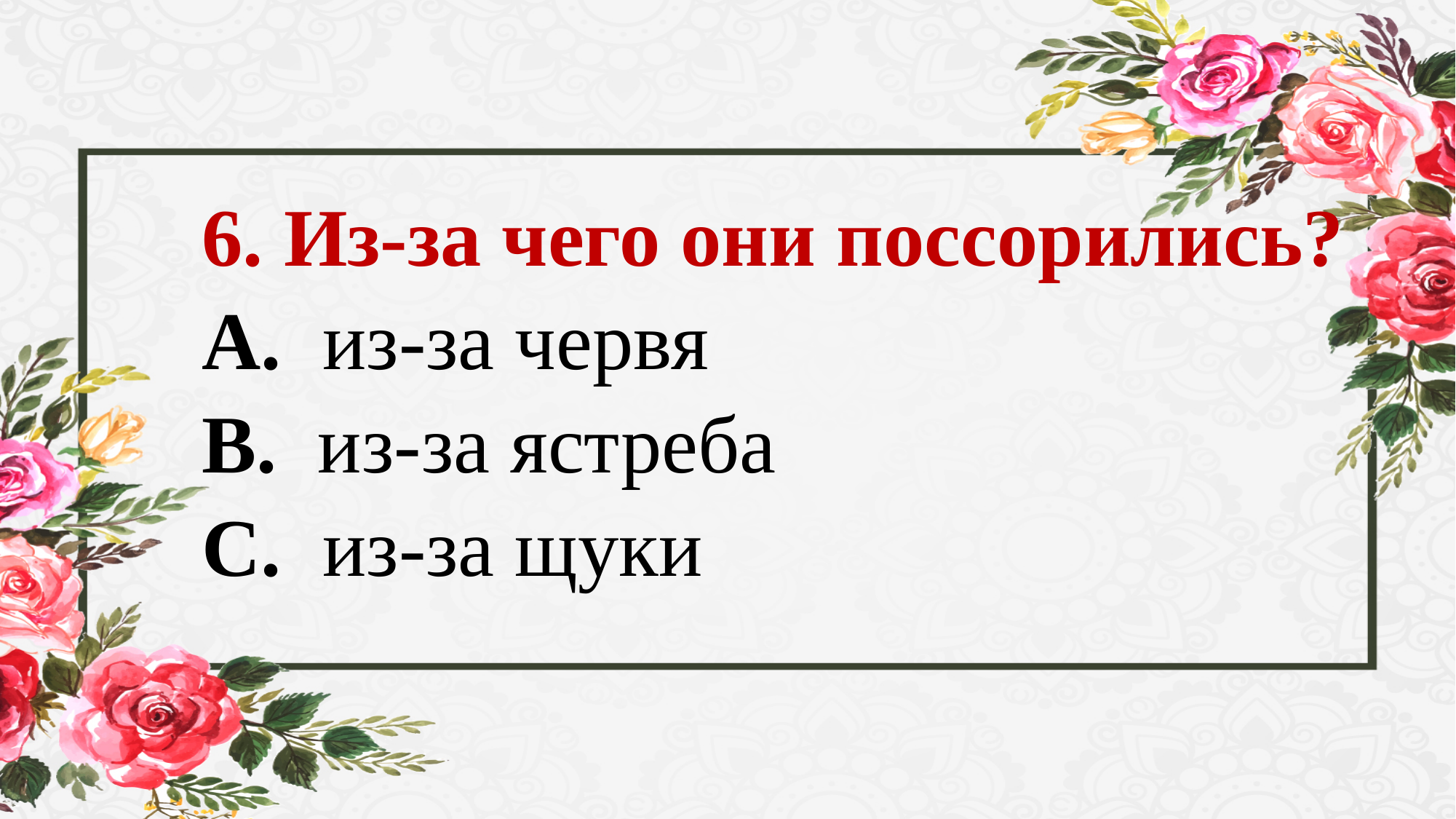

#
6. Из-за чего они поссорились?
A.  из-за червя
B.  из-за ястреба
C.  из-за щуки